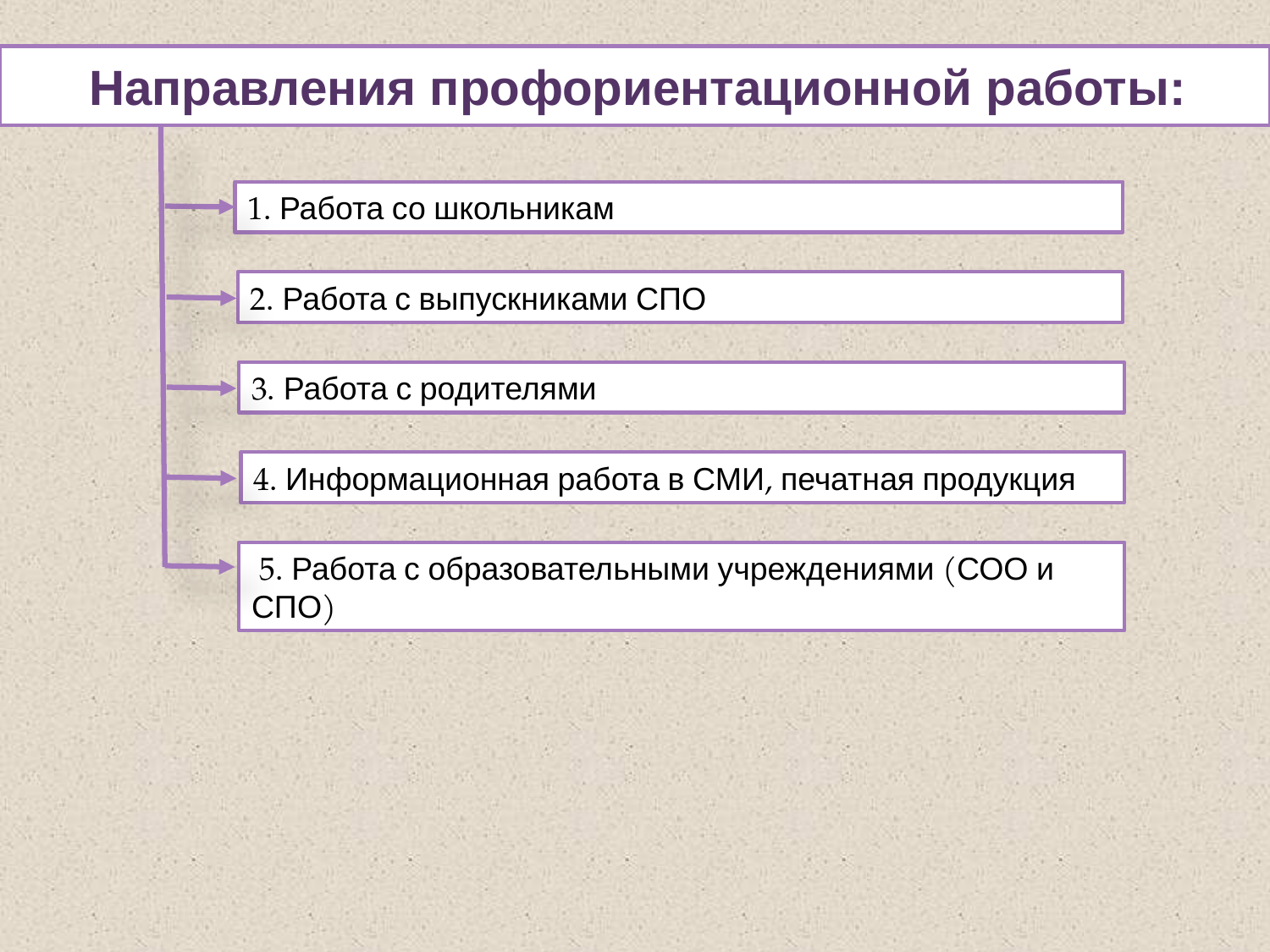

Направления профориентационной работы:
1. Работа со школьникам
2. Работа с выпускниками СПО
3. Работа с родителями
4. Информационная работа в СМИ, печатная продукция
 5. Работа с образовательными учреждениями (СОО и СПО)